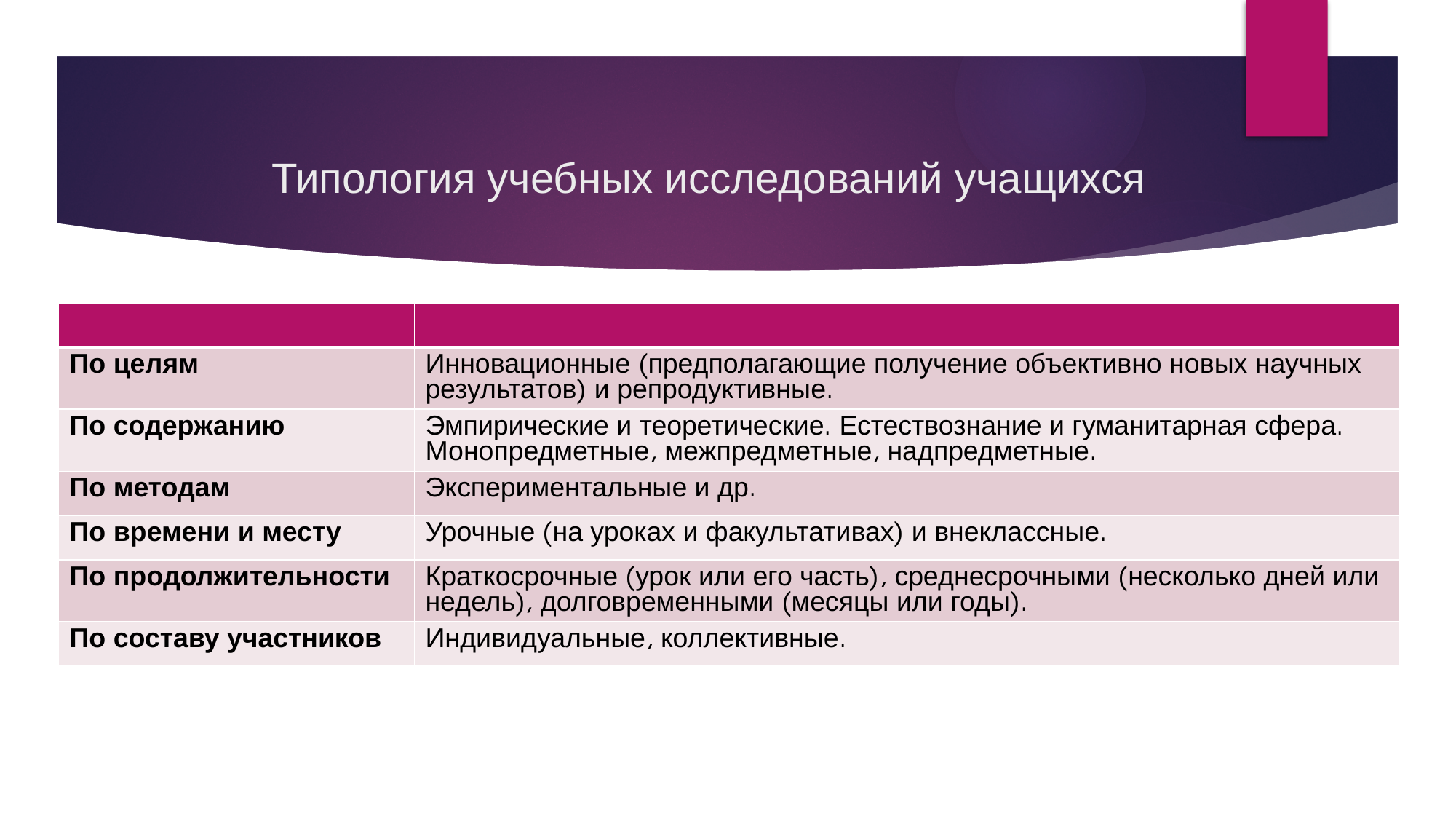

# Типология учебных исследований учащихся
|  |  |
| --- | --- |
| По целям | Инновационные (предполагающие получение объективно новых научных результатов) и репродуктивные. |
| По содержанию | Эмпирические и теоретические. Естествознание и гуманитарная сфера. Монопредметные, межпредметные, надпредметные. |
| По методам | Экспериментальные и др. |
| По времени и месту | Урочные (на уроках и факультативах) и внеклассные. |
| По продолжительности | Краткосрочные (урок или его часть), среднесрочными (несколько дней или недель), долговременными (месяцы или годы). |
| По составу участников | Индивидуальные, коллективные. |